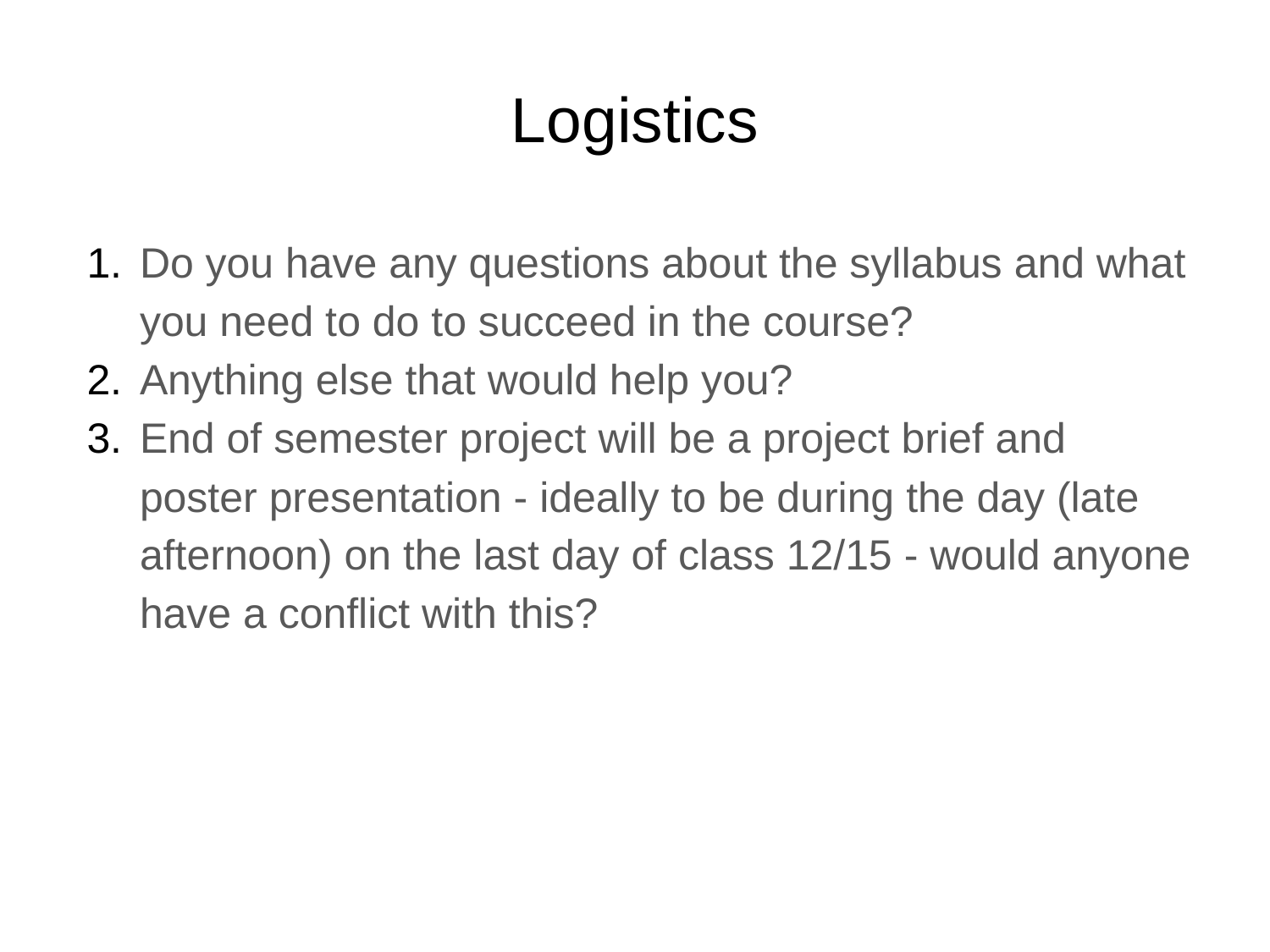

# Logistics
Do you have any questions about the syllabus and what you need to do to succeed in the course?
Anything else that would help you?
End of semester project will be a project brief and poster presentation - ideally to be during the day (late afternoon) on the last day of class 12/15 - would anyone have a conflict with this?